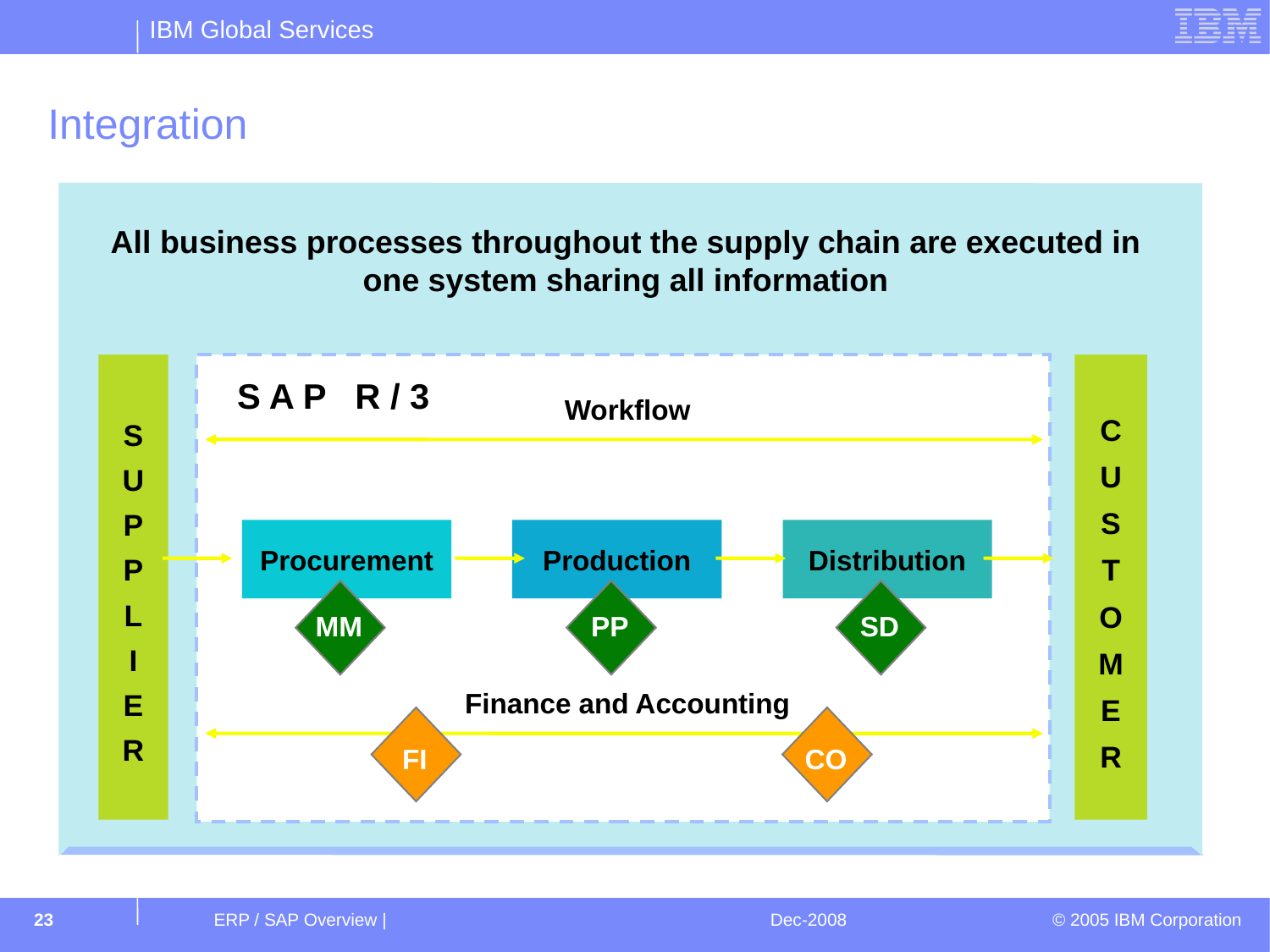

# Integration

All business processes throughout the supply chain are executed in one system sharing all information
S
U
P
P
L
I
E
R

C
U
S
T
O
M
E
R
S A P   R / 3
Workflow

Procurement
Production
Distribution

MM
PP
SD
Finance and Accounting

FI
CO
23
ERP / SAP Overview |
Dec-2008